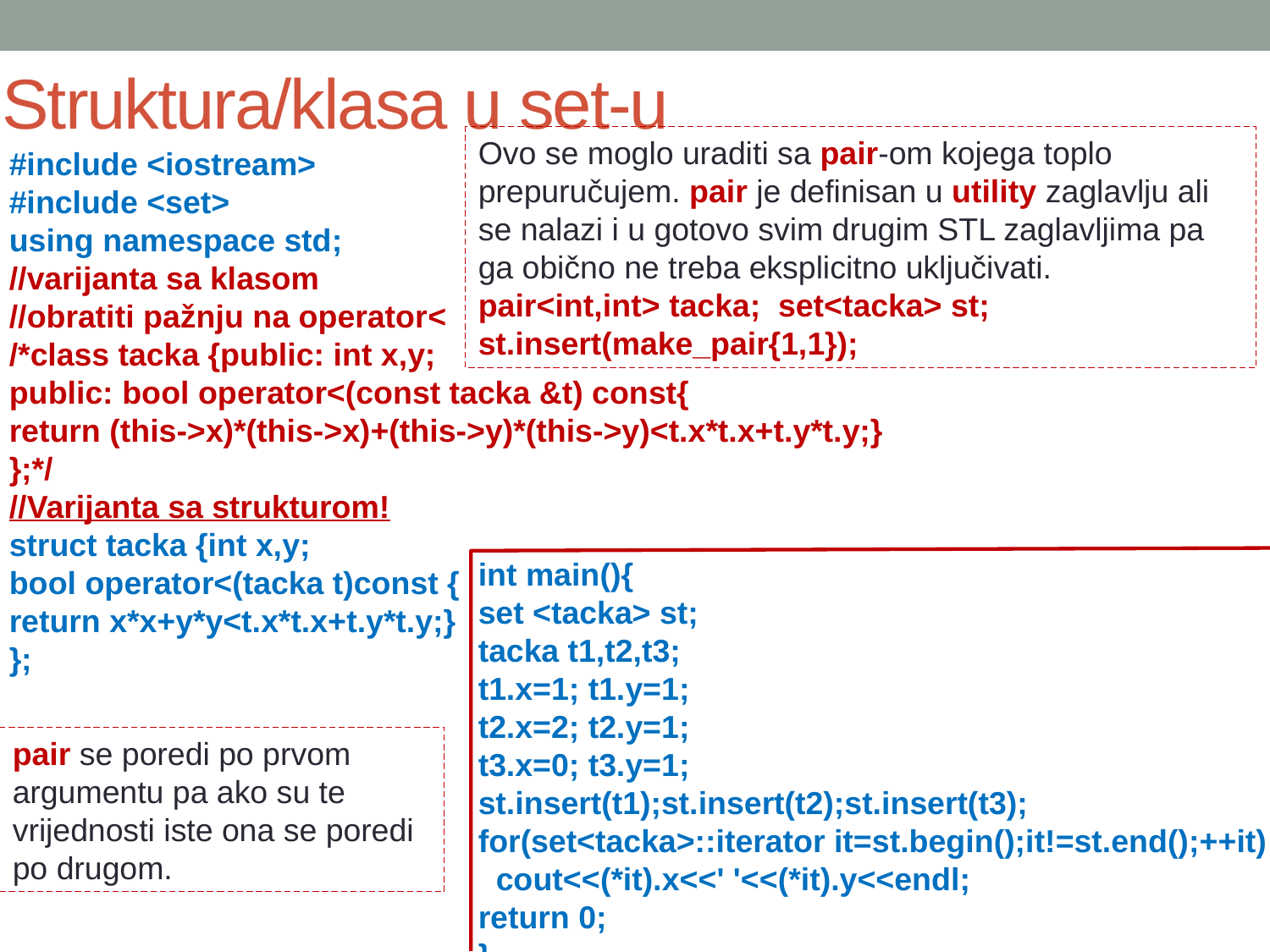

# Struktura/klasa u set-u
Ovo se moglo uraditi sa pair-om kojega toplo prepuručujem. pair je definisan u utility zaglavlju ali se nalazi i u gotovo svim drugim STL zaglavljima pa ga obično ne treba eksplicitno uključivati.
pair<int,int> tacka;  set<tacka> st; st.insert(make_pair{1,1});
#include <iostream>
#include <set>
using namespace std;
//varijanta sa klasom
//obratiti pažnju na operator<
/*class tacka {public: int x,y;
public: bool operator<(const tacka &t) const{
return (this->x)*(this->x)+(this->y)*(this->y)<t.x*t.x+t.y*t.y;}
};*/
//Varijanta sa strukturom!
struct tacka {int x,y;
bool operator<(tacka t)const {
return x*x+y*y<t.x*t.x+t.y*t.y;}
};

int main(){
set <tacka> st;
tacka t1,t2,t3;
t1.x=1; t1.y=1;
t2.x=2; t2.y=1;
t3.x=0; t3.y=1;
st.insert(t1);st.insert(t2);st.insert(t3);
for(set<tacka>::iterator it=st.begin();it!=st.end();++it)
  cout<<(*it).x<<' '<<(*it).y<<endl;
return 0;
}

pair se poredi po prvom argumentu pa ako su te vrijednosti iste ona se poredi po drugom.